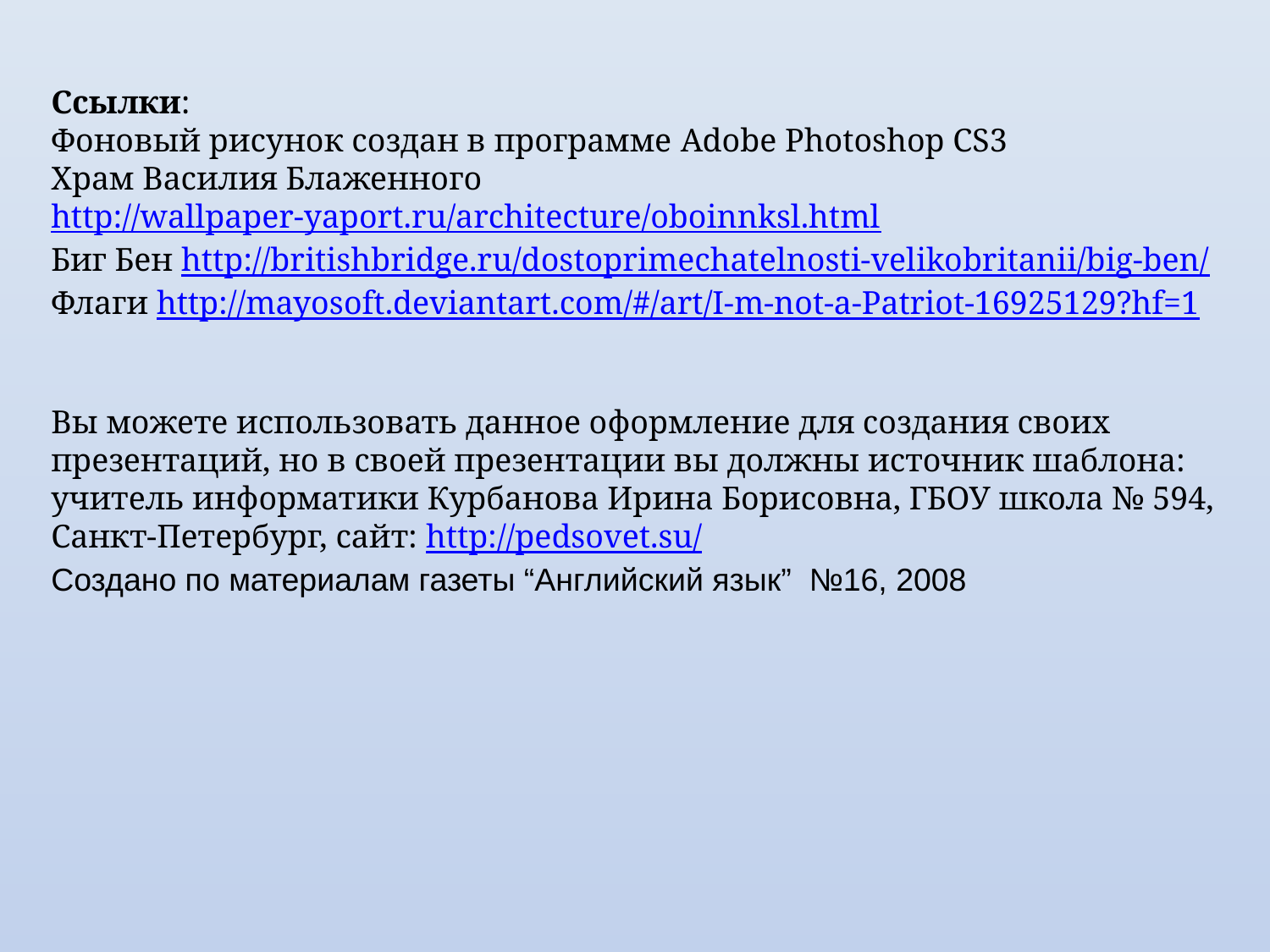

Ссылки:
Фоновый рисунок создан в программе Adobe Photoshop CS3
Храм Василия Блаженного http://wallpaper-yaport.ru/architecture/oboinnksl.html
Биг Бен http://britishbridge.ru/dostoprimechatelnosti-velikobritanii/big-ben/
Флаги http://mayosoft.deviantart.com/#/art/I-m-not-a-Patriot-16925129?hf=1

Вы можете использовать данное оформление для создания своих презентаций, но в своей презентации вы должны источник шаблона: учитель информатики Курбанова Ирина Борисовна, ГБОУ школа № 594, Санкт-Петербург, сайт: http://pedsovet.su/
Создано по материалам газеты “Английский язык”  №16, 2008